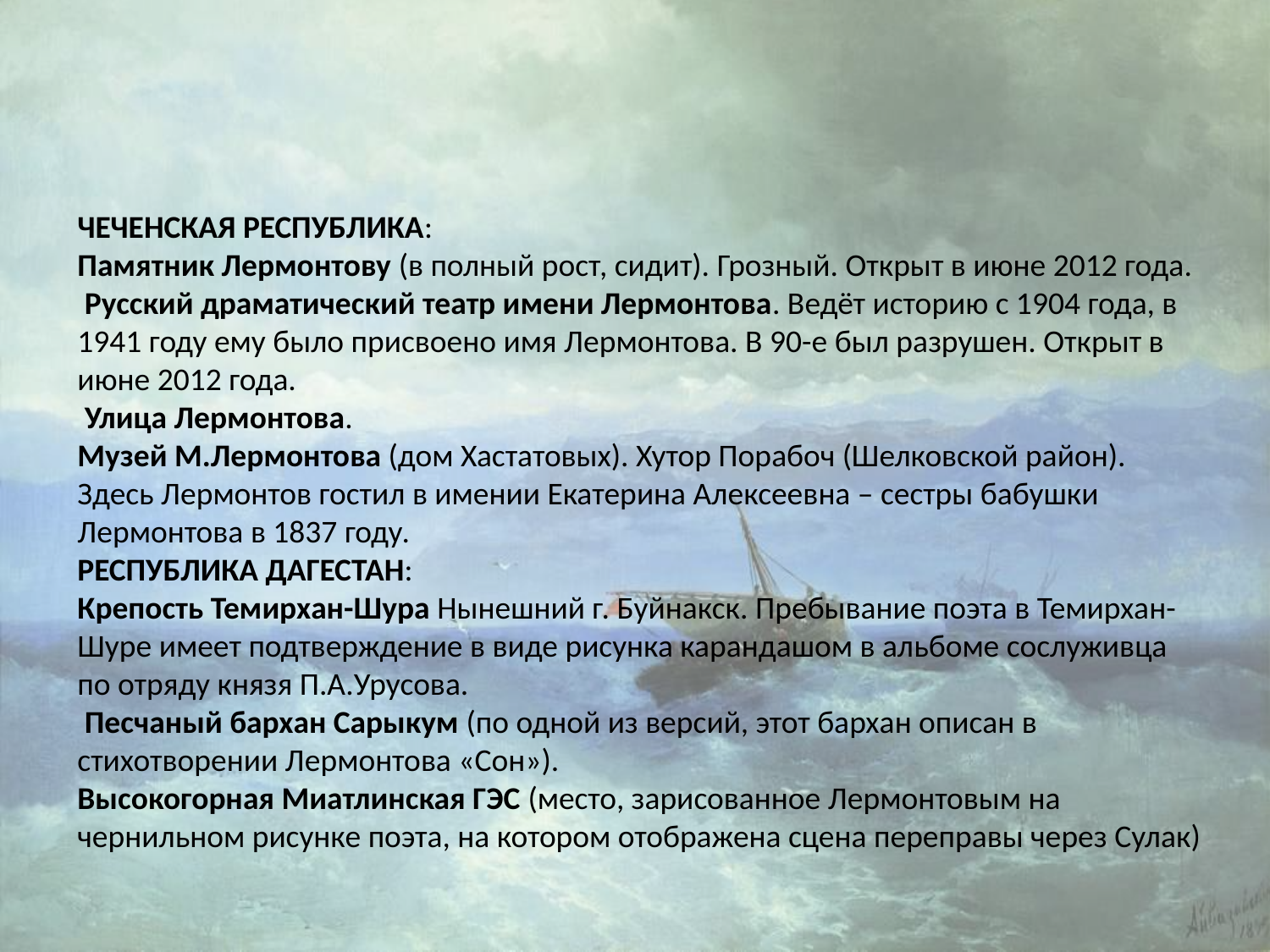

#
ЧЕЧЕНСКАЯ РЕСПУБЛИКА:
Памятник Лермонтову (в полный рост, сидит). Грозный. Открыт в июне 2012 года.
 Русский драматический театр имени Лермонтова. Ведёт историю с 1904 года, в 1941 году ему было присвоено имя Лермонтова. В 90-е был разрушен. Открыт в июне 2012 года.
 Улица Лермонтова.
Музей М.Лермонтова (дом Хастатовых). Хутор Порабоч (Шелковской район). Здесь Лермонтов гостил в имении Екатерина Алексеевна – сестры бабушки Лермонтова в 1837 году.
РЕСПУБЛИКА ДАГЕСТАН:
Крепость Темирхан-Шура Нынешний г. Буйнакск. Пребывание поэта в Темирхан-Шуре имеет подтверждение в виде рисунка карандашом в альбоме сослуживца по отряду князя П.А.Урусова.
 Песчаный бархан Сарыкум (по одной из версий, этот бархан описан в стихотворении Лермонтова «Сон»).
Высокогорная Миатлинская ГЭС (место, зарисованное Лермонтовым на чернильном рисунке поэта, на котором отображена сцена переправы через Сулак)